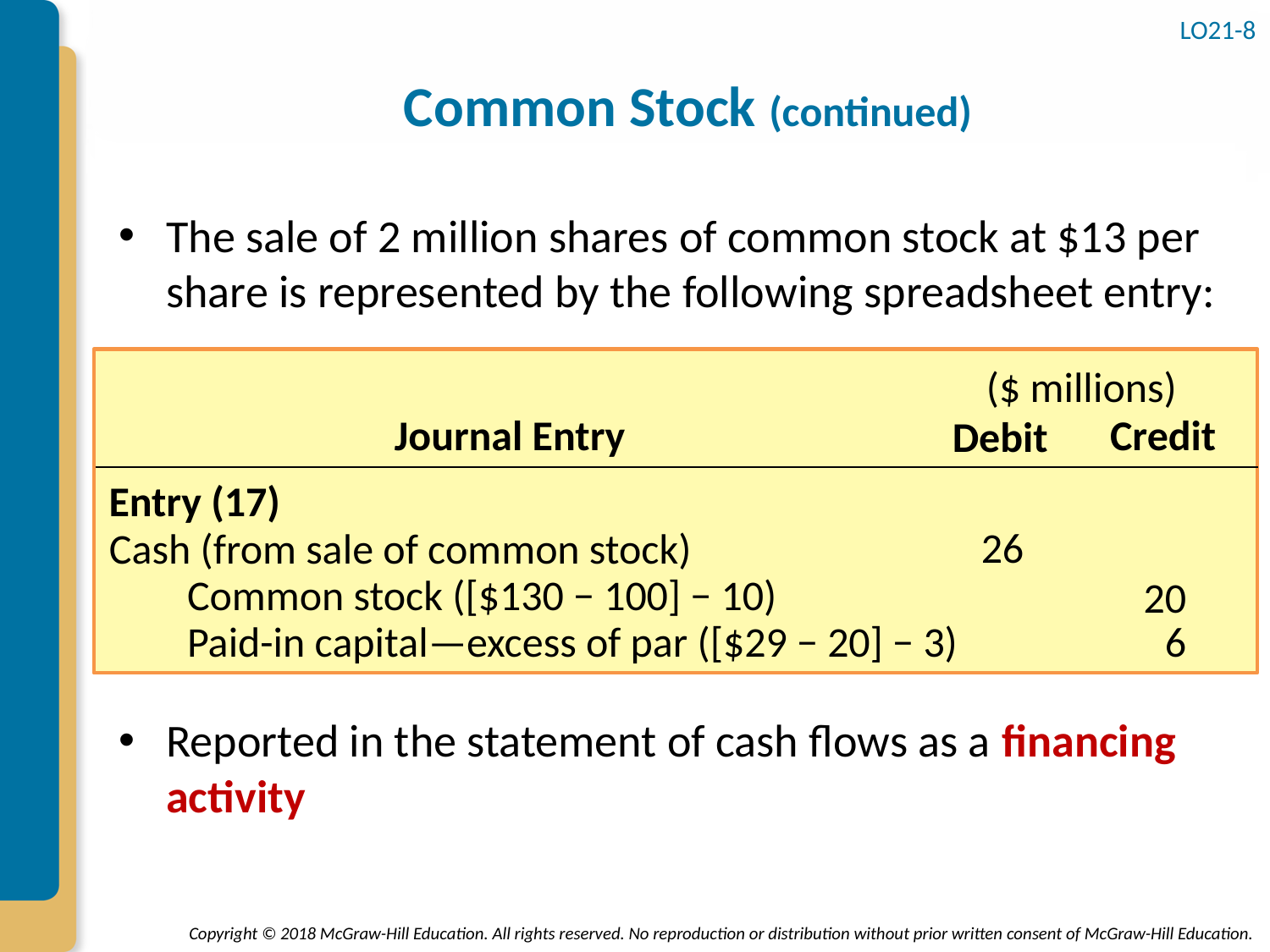

# Common Stock (continued)
LO21-8
The sale of 2 million shares of common stock at $13 per share is represented by the following spreadsheet entry:

Reported in the statement of cash flows as a financing activity

($ millions)
Journal Entry
Credit
Debit
Entry (17)
26
Cash (from sale of common stock)
         Common stock ([$130 − 100] − 10)
20
         Paid-in capital—excess of par ([$29 − 20] − 3)
6